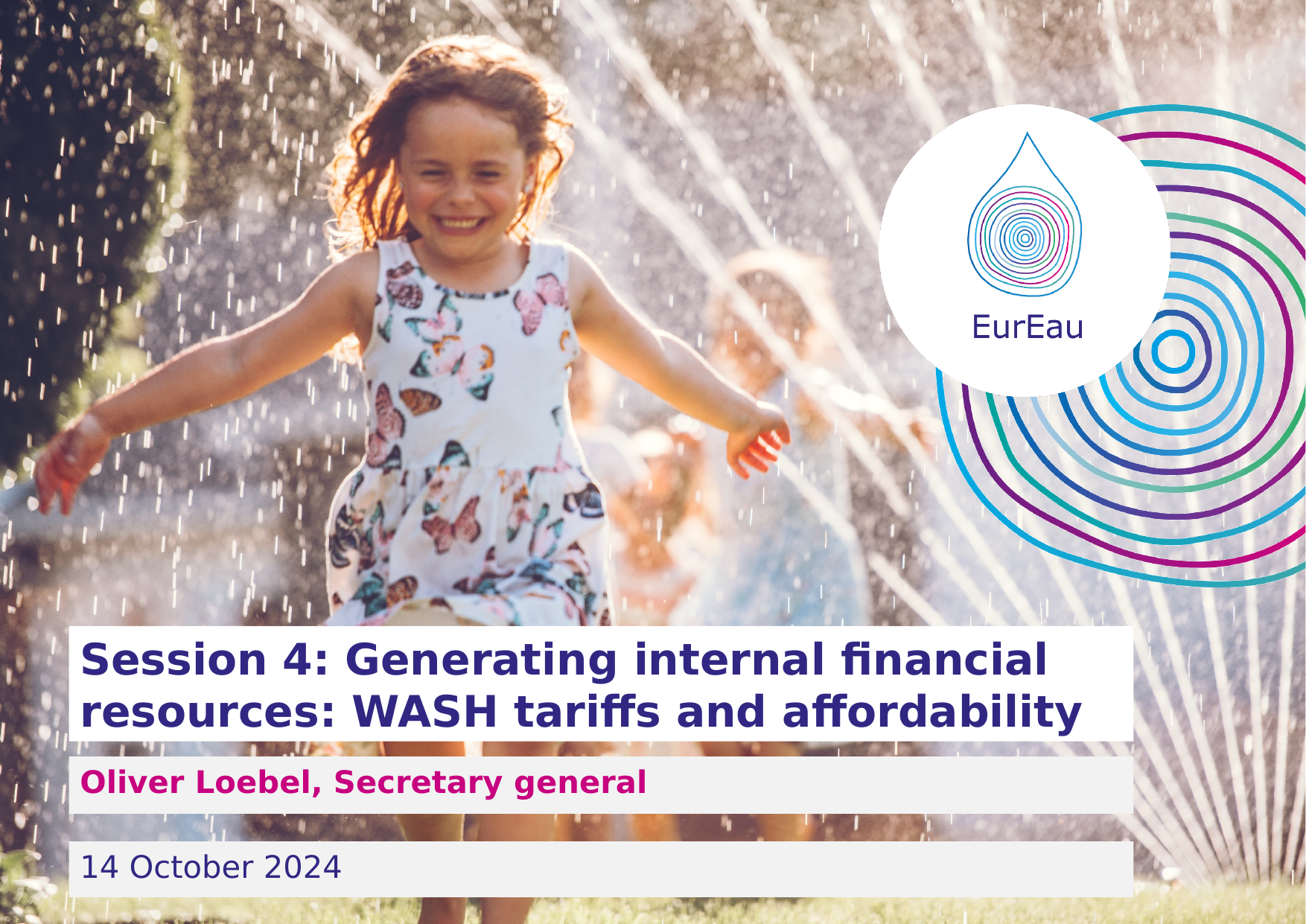

Session 4: Generating internal financial resources: WASH tariffs and affordability
Oliver Loebel, Secretary general
14 October 2024